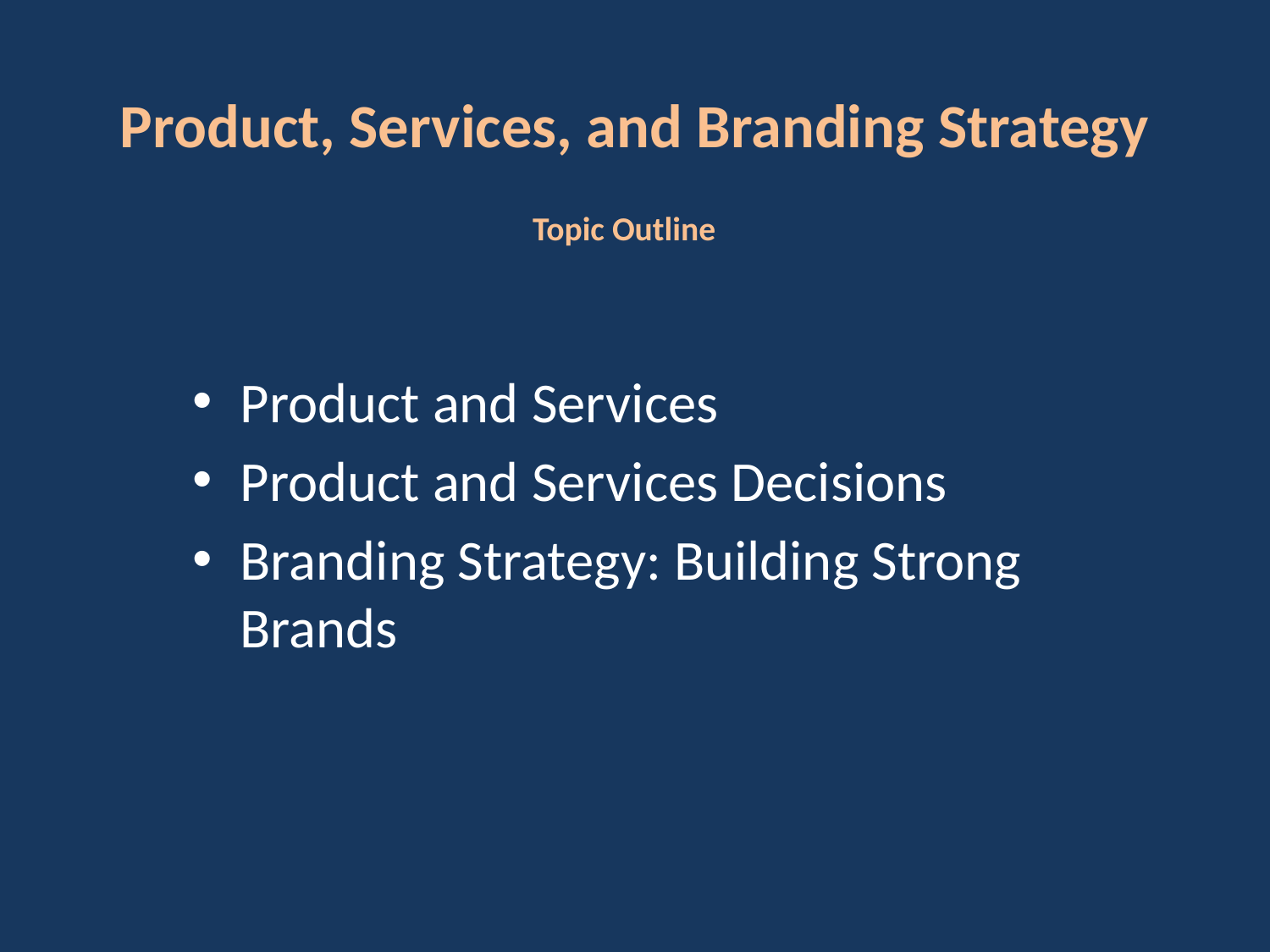

# Product, Services, and Branding Strategy
Topic Outline
Product and Services
Product and Services Decisions
Branding Strategy: Building Strong Brands